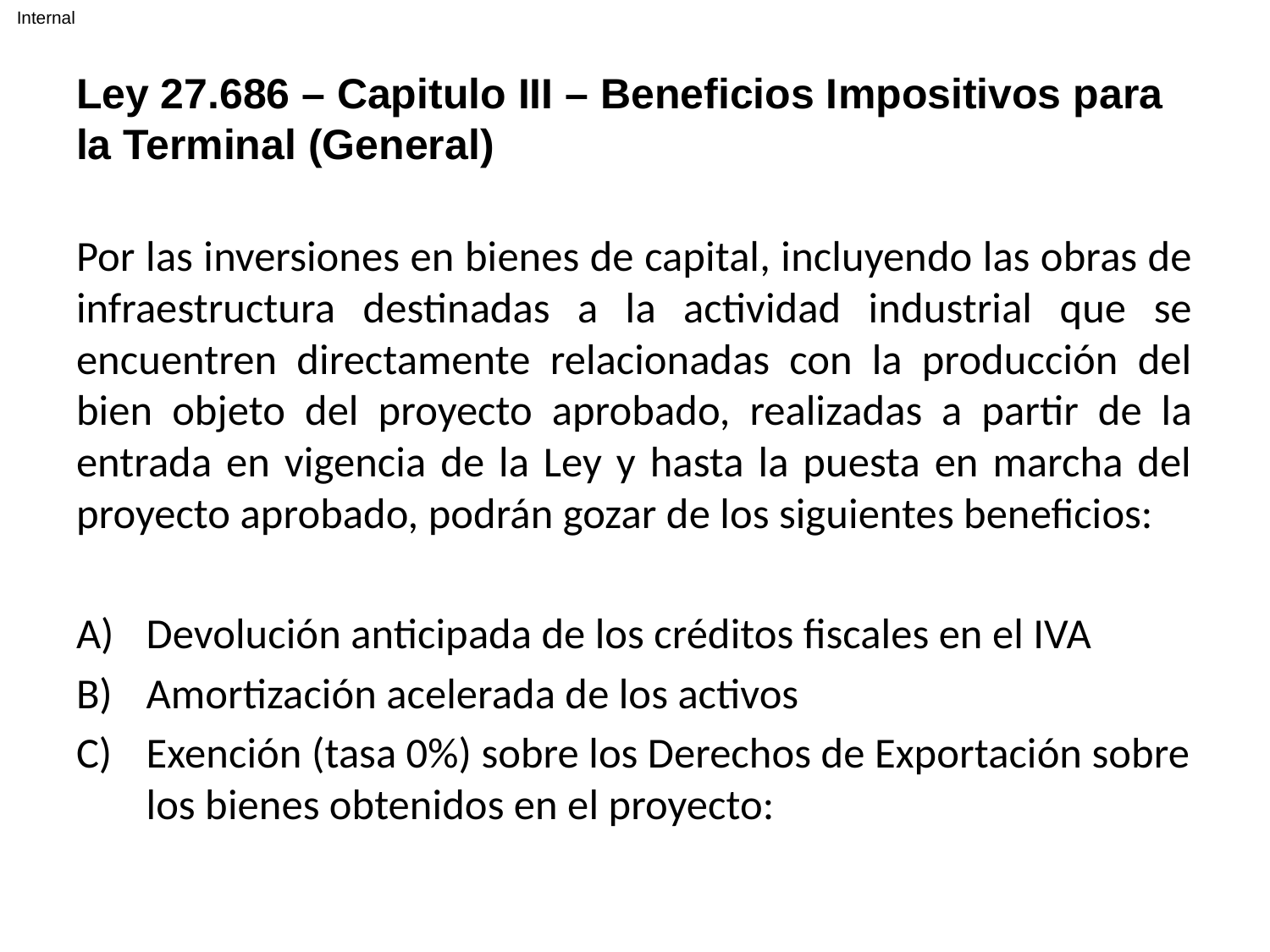

# Ley 27.686 – Capitulo III – Beneficios Impositivos para la Terminal (General)
Por las inversiones en bienes de capital, incluyendo las obras de infraestructura destinadas a la actividad industrial que se encuentren directamente relacionadas con la producción del bien objeto del proyecto aprobado, realizadas a partir de la entrada en vigencia de la Ley y hasta la puesta en marcha del proyecto aprobado, podrán gozar de los siguientes beneficios:

Devolución anticipada de los créditos fiscales en el IVA
Amortización acelerada de los activos
Exención (tasa 0%) sobre los Derechos de Exportación sobre los bienes obtenidos en el proyecto: